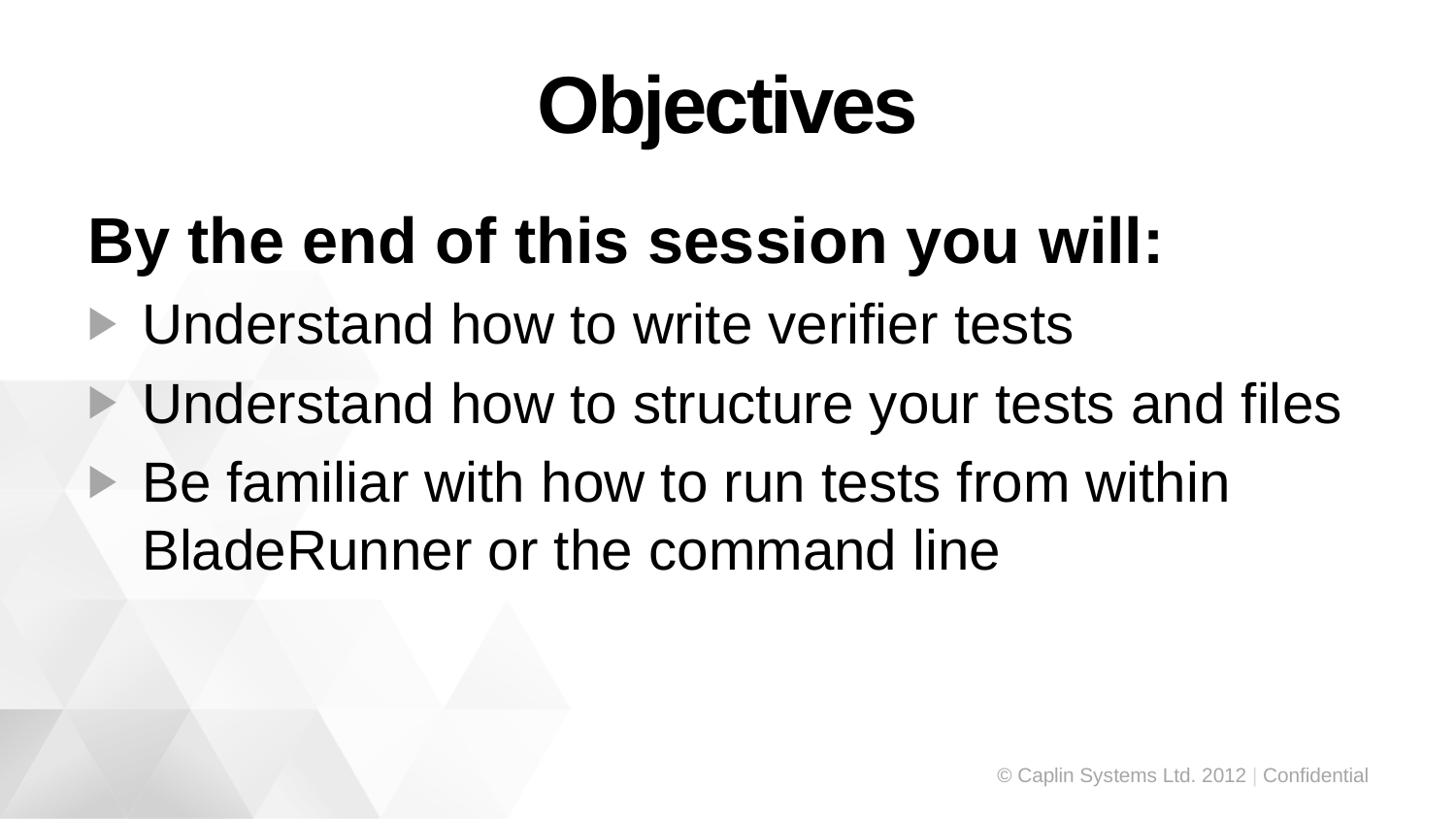

# Objectives
By the end of this session you will:
Understand how to write verifier tests
Understand how to structure your tests and files
Be familiar with how to run tests from within BladeRunner or the command line